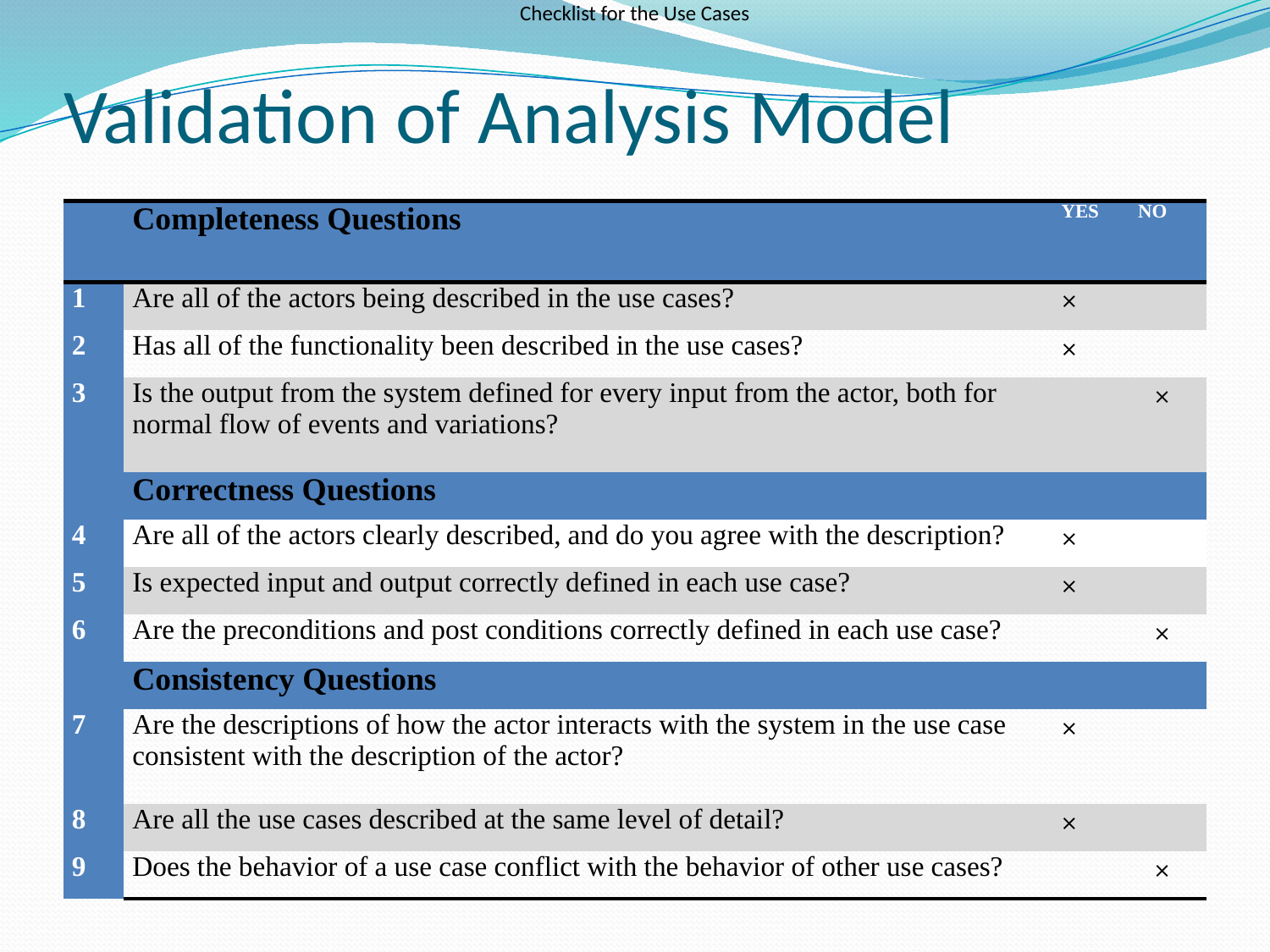

Checklist for the Use Cases

# Validation of Analysis Model
|  | Completeness Questions | YES | NO |  |
| --- | --- | --- | --- | --- |
| 1 | Are all of the actors being described in the use cases? | × |  |  |
| 2 | Has all of the functionality been described in the use cases? | × |  |  |
| 3 | Is the output from the system defined for every input from the actor, both for normal flow of events and variations? |  |  | × |
|  | Correctness Questions |  |  |  |
| 4 | Are all of the actors clearly described, and do you agree with the description? | × |  |  |
| 5 | Is expected input and output correctly defined in each use case? | × |  |  |
| 6 | Are the preconditions and post conditions correctly defined in each use case? |  |  | × |
|  | Consistency Questions |  |  |  |
| 7 | Are the descriptions of how the actor interacts with the system in the use case consistent with the description of the actor? | × |  |  |
| 8 | Are all the use cases described at the same level of detail? | × |  |  |
| 9 | Does the behavior of a use case conflict with the behavior of other use cases? |  |  | × |